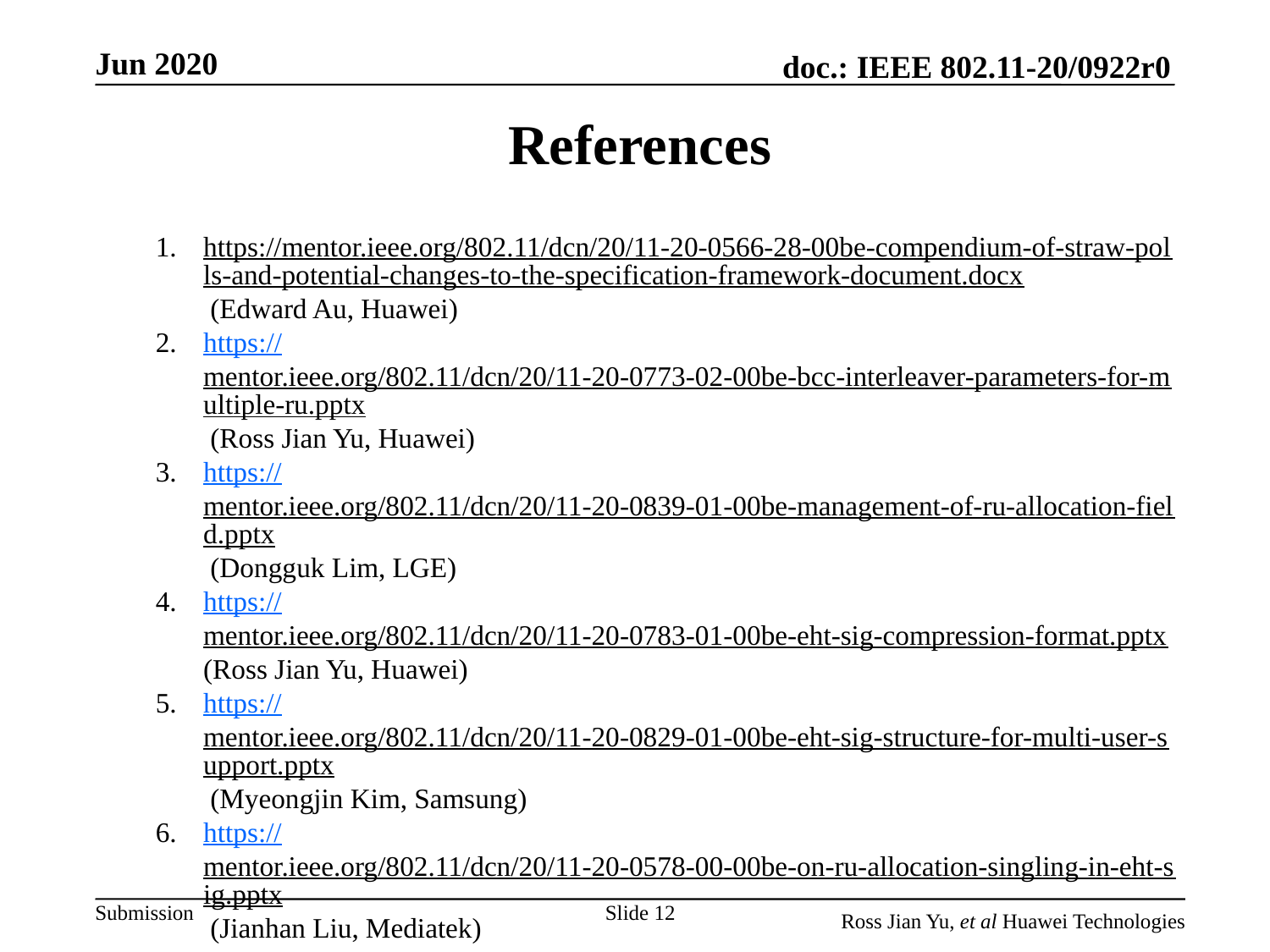

References
https://mentor.ieee.org/802.11/dcn/20/11-20-0566-28-00be-compendium-of-straw-polls-and-potential-changes-to-the-specification-framework-document.docx (Edward Au, Huawei)
https://mentor.ieee.org/802.11/dcn/20/11-20-0773-02-00be-bcc-interleaver-parameters-for-multiple-ru.pptx (Ross Jian Yu, Huawei)
https://mentor.ieee.org/802.11/dcn/20/11-20-0839-01-00be-management-of-ru-allocation-field.pptx (Dongguk Lim, LGE)
https://mentor.ieee.org/802.11/dcn/20/11-20-0783-01-00be-eht-sig-compression-format.pptx (Ross Jian Yu, Huawei)
https://mentor.ieee.org/802.11/dcn/20/11-20-0829-01-00be-eht-sig-structure-for-multi-user-support.pptx (Myeongjin Kim, Samsung)
https://mentor.ieee.org/802.11/dcn/20/11-20-0578-00-00be-on-ru-allocation-singling-in-eht-sig.pptx (Jianhan Liu, Mediatek)

Slide 12